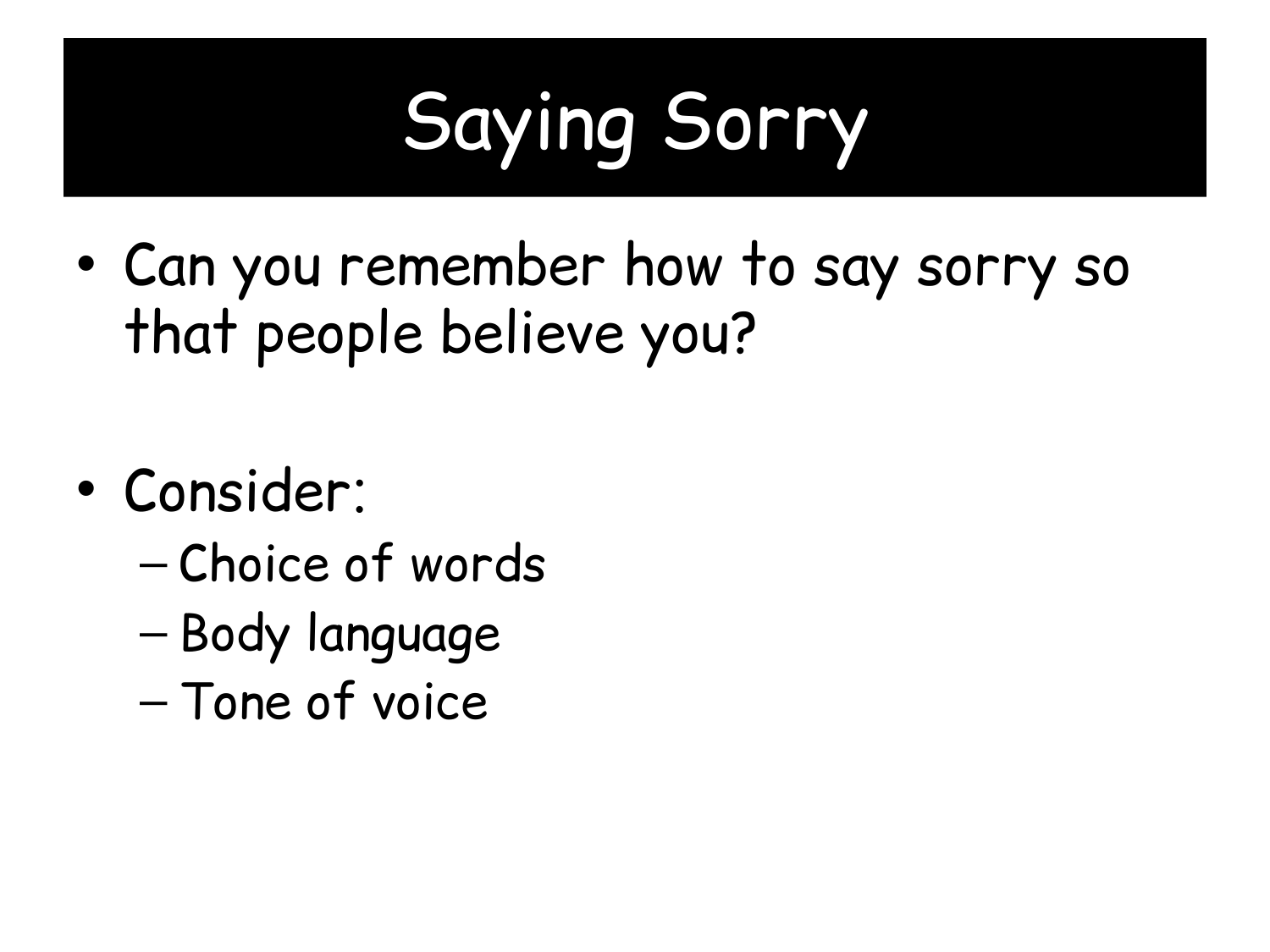

# Saying Sorry
Can you remember how to say sorry so that people believe you?

Consider:
Choice of words
Body language
Tone of voice